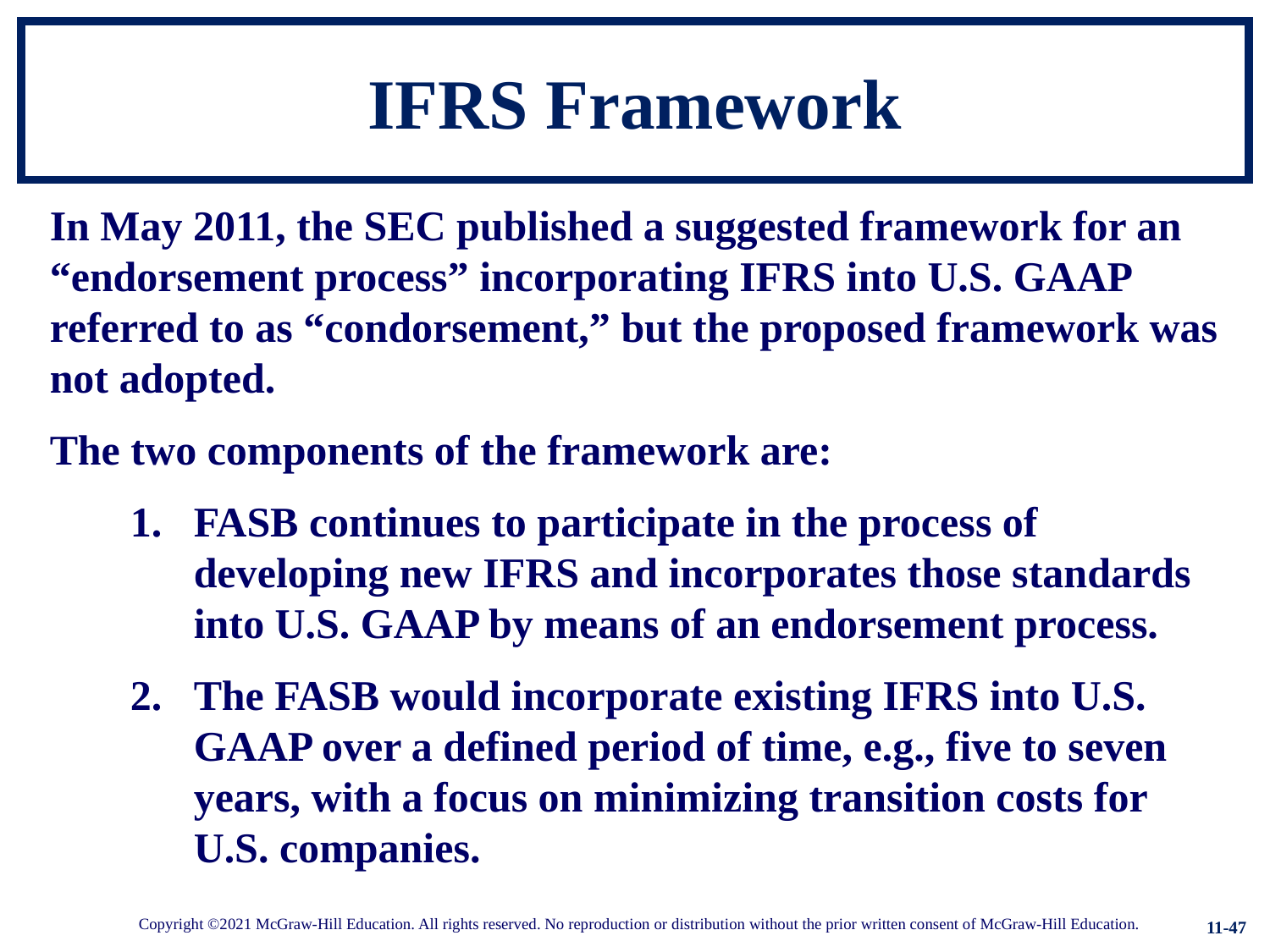

# IFRS Framework
In May 2011, the SEC published a suggested framework for an “endorsement process” incorporating IFRS into U.S. GAAP referred to as “condorsement,” but the proposed framework was not adopted.
The two components of the framework are:
FASB continues to participate in the process of developing new IFRS and incorporates those standards into U.S. GAAP by means of an endorsement process.
The FASB would incorporate existing IFRS into U.S. GAAP over a defined period of time, e.g., five to seven years, with a focus on minimizing transition costs for U.S. companies.
11-47
Copyright ©2021 McGraw-Hill Education. All rights reserved. No reproduction or distribution without the prior written consent of McGraw-Hill Education.